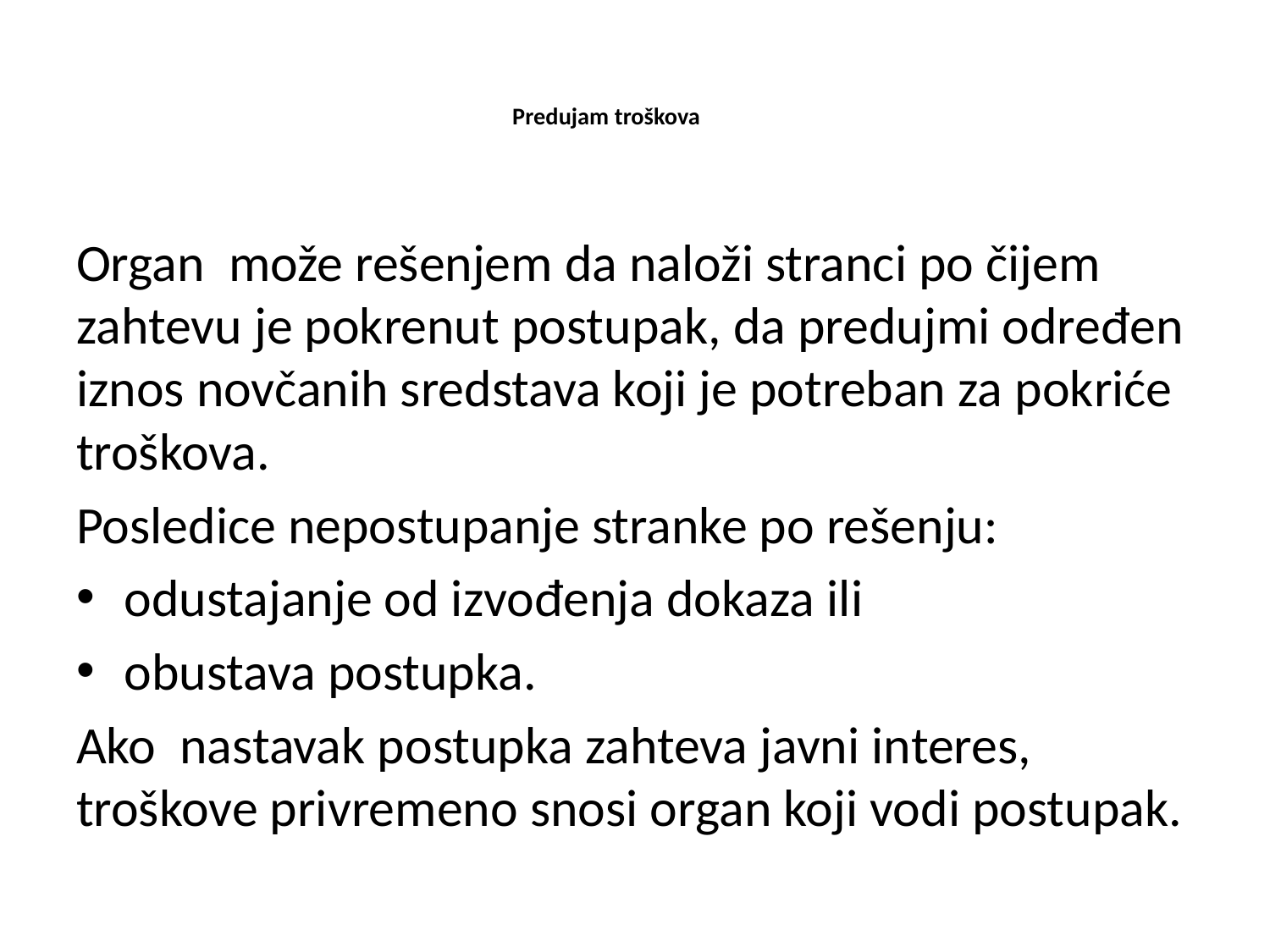

# Predujam troškova
Organ  može rešenjem da naloži stranci po čijem zahtevu je pokrenut postupak, da predujmi određen iznos novčanih sredstava koji je potreban za pokriće  troškova.
Posledice nepostupanje stranke po rešenju:
odustajanje od izvođenja dokaza ili
obustava postupka.
Ako  nastavak postupka zahteva javni interes, troškove privremeno snosi organ koji vodi postupak.